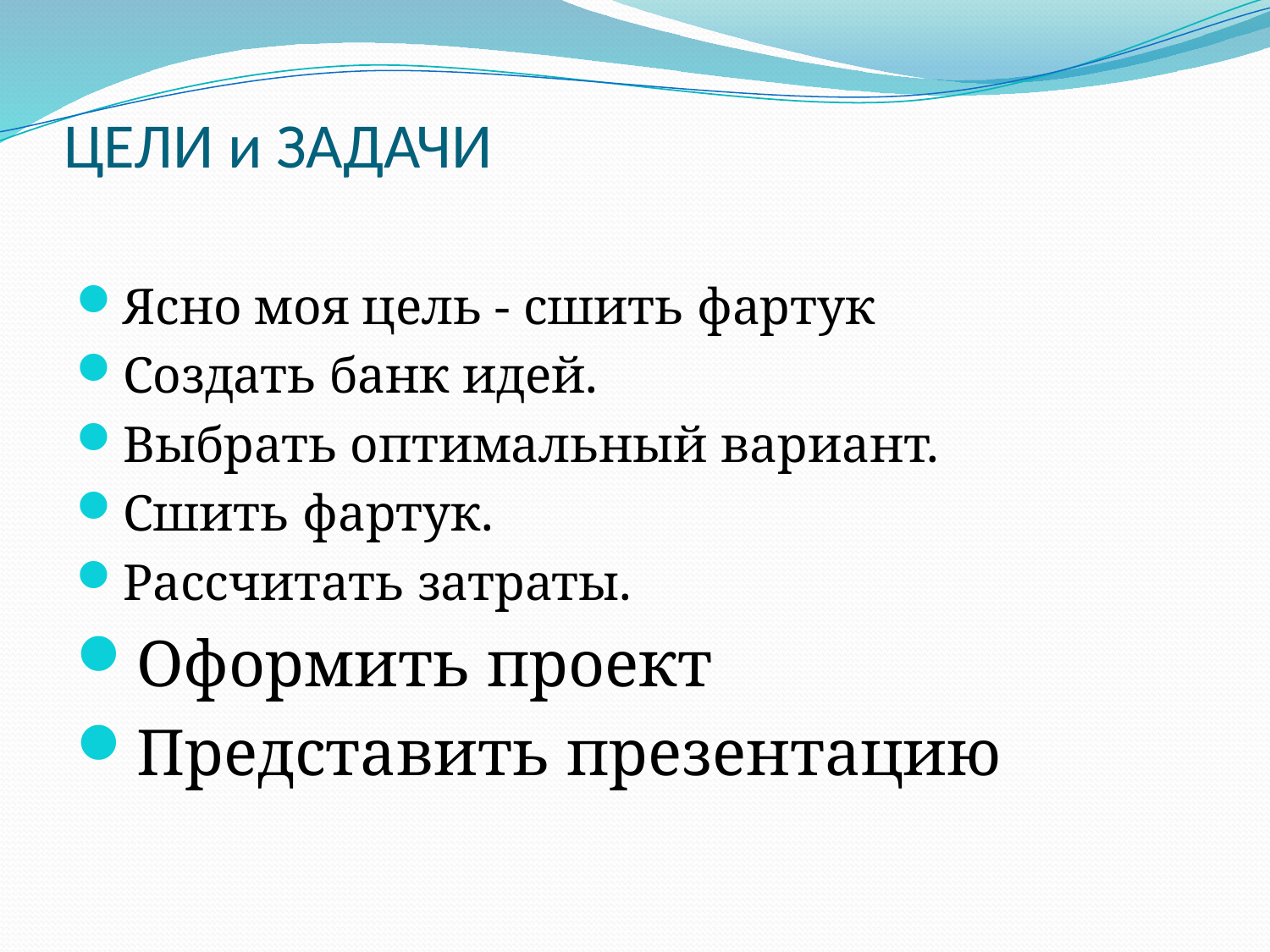

# ЦЕЛИ и ЗАДАЧИ
Ясно моя цель - сшить фартук
Создать банк идей.
Выбрать оптимальный вариант.
Сшить фартук.
Рассчитать затраты.
Оформить проект
Представить презентацию